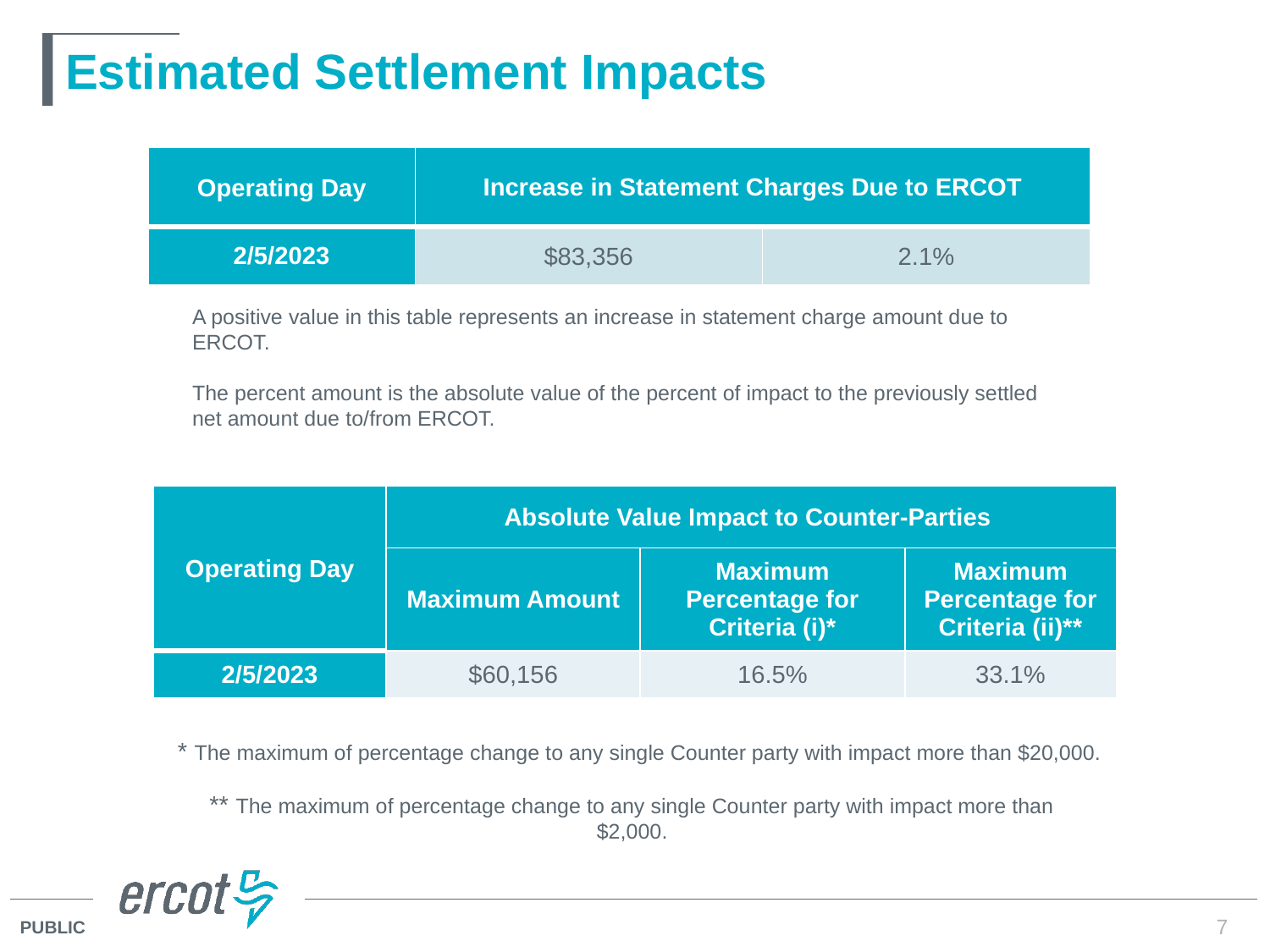

# Estimated Settlement Impacts
| Operating Day | Increase in Statement Charges Due to ERCOT |  |
| --- | --- | --- |
| 2/5/2023 | $83,356 | 2.1% |

A positive value in this table represents an increase in statement charge amount due to ERCOT.

The percent amount is the absolute value of the percent of impact to the previously settled net amount due to/from ERCOT.

| Operating Day | Absolute Value Impact to Counter-Parties |  |  |
| --- | --- | --- | --- |
|  | Maximum Amount | Maximum Percentage for Criteria (i)\* | Maximum Percentage for Criteria (ii)\*\* |
| 2/5/2023 | $60,156 | 16.5% | 33.1% |
* The maximum of percentage change to any single Counter party with impact more than $20,000.
** The maximum of percentage change to any single Counter party with impact more than $2,000.
7